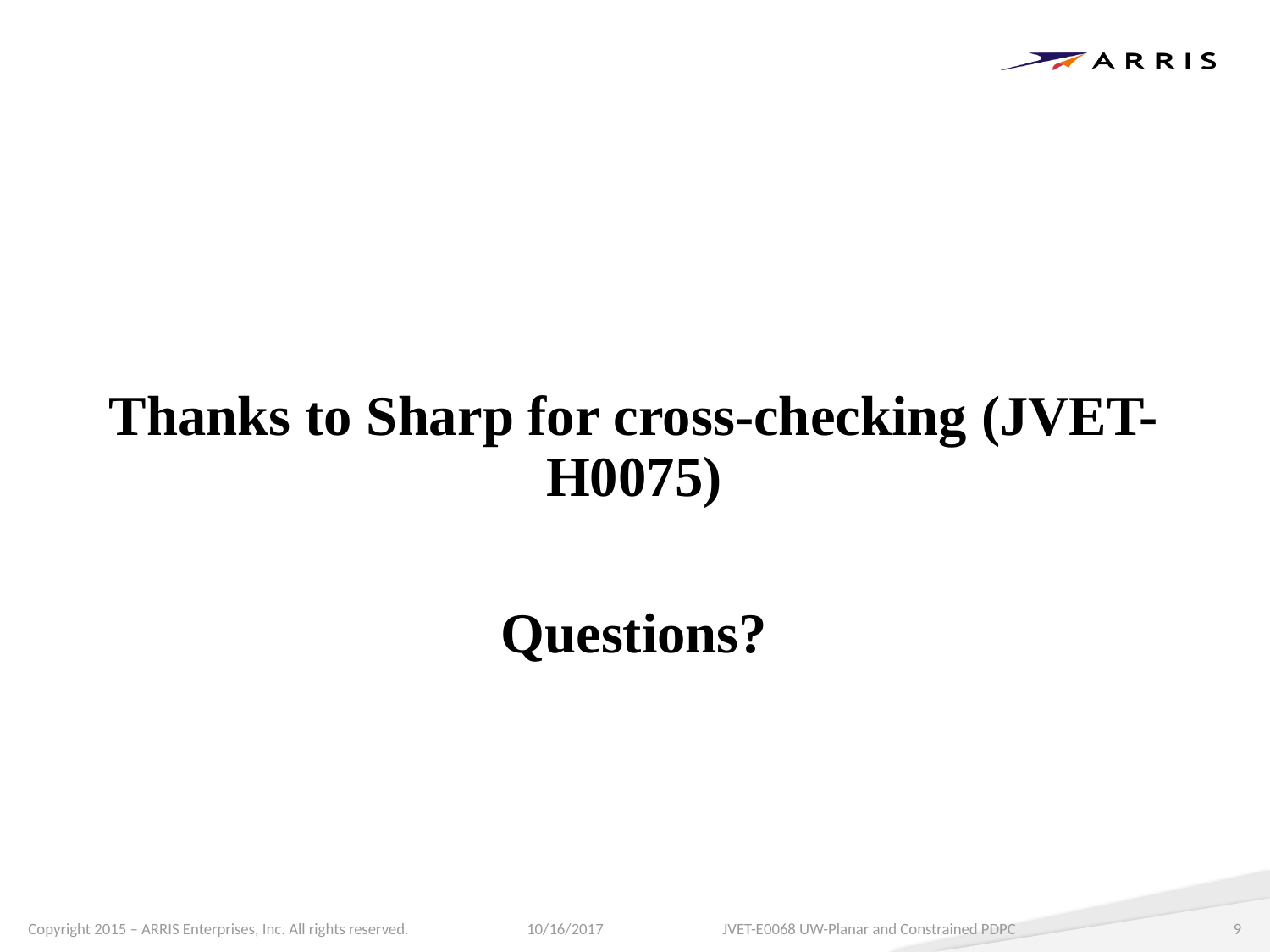

Thanks to Sharp for cross-checking (JVET-H0075)

Questions?
10/16/2017
JVET-E0068 UW-Planar and Constrained PDPC
9